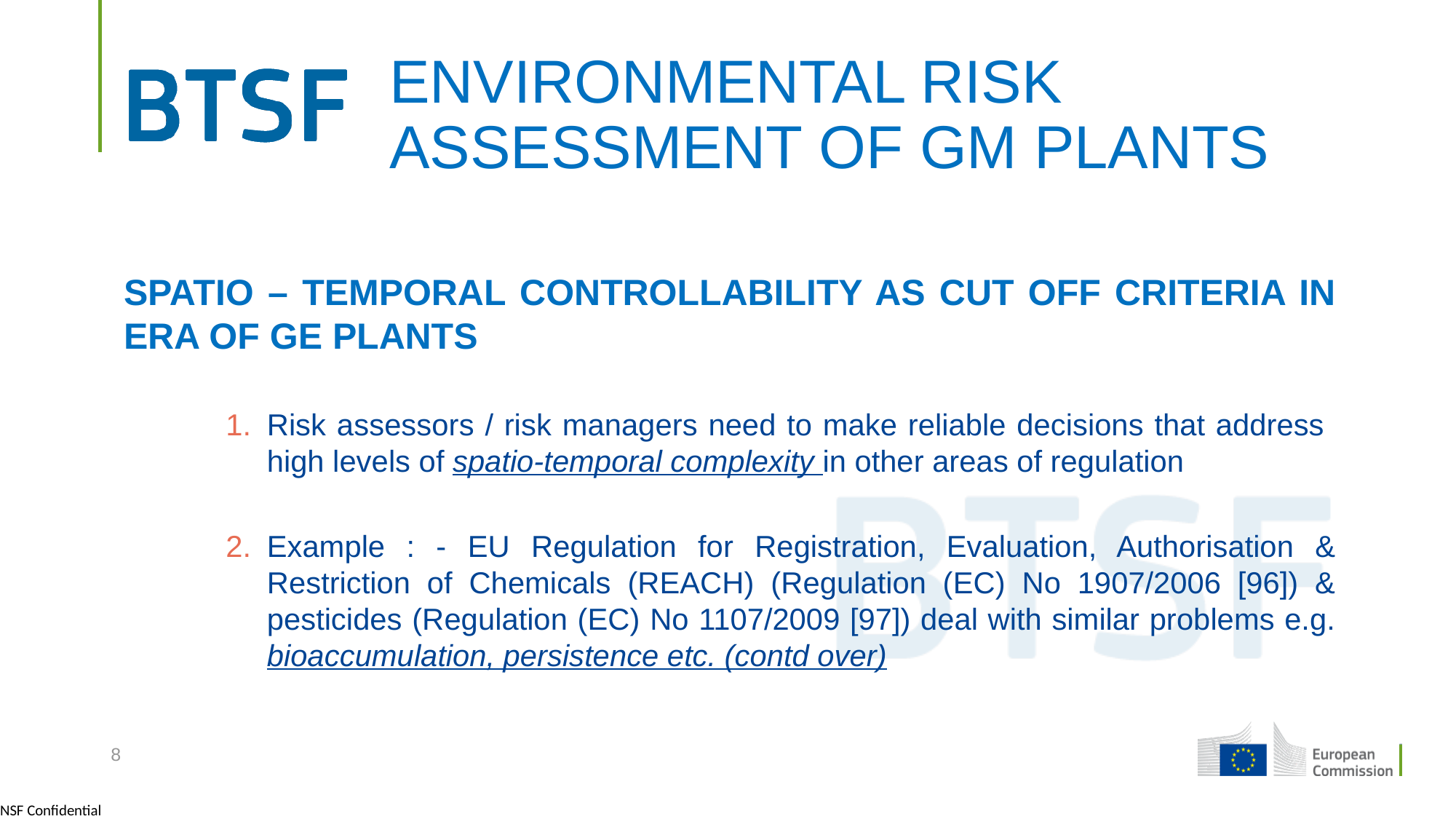

# ENVIRONMENTAL RISK ASSESSMENT OF GM PLANTS

SPATIO – TEMPORAL CONTROLLABILITY AS CUT OFF CRITERIA IN ERA OF GE PLANTS

Risk assessors / risk managers need to make reliable decisions that address  high levels of spatio-temporal complexity in other areas of regulation

Example : - EU Regulation for Registration, Evaluation, Authorisation & Restriction of Chemicals (REACH) (Regulation (EC) No 1907/2006 [96]) & pesticides (Regulation (EC) No 1107/2009 [97]) deal with similar problems e.g. bioaccumulation, persistence etc. (contd over)

8